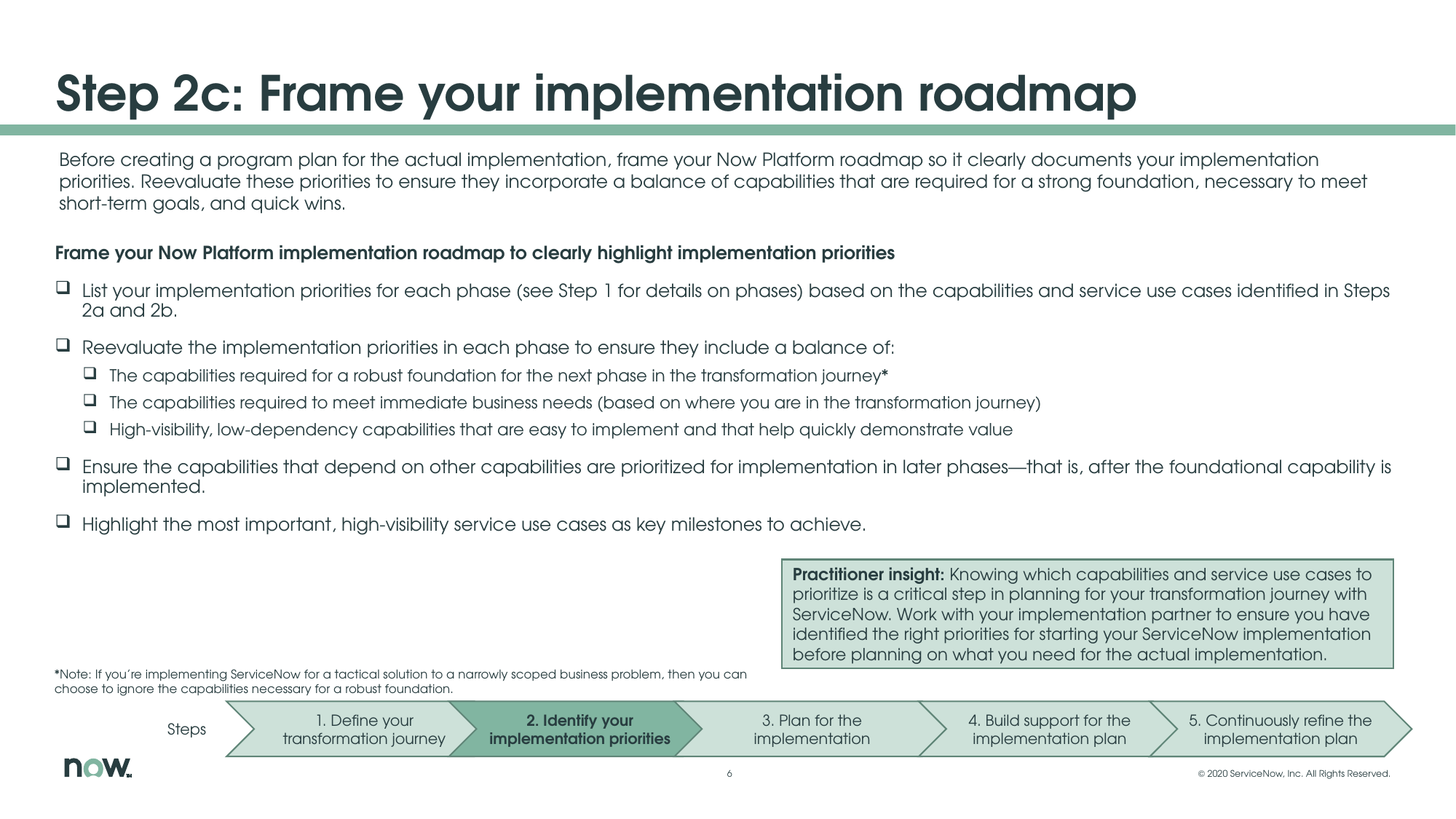

# Step 2c: Frame your implementation roadmap

Before creating a program plan for the actual implementation, frame your Now Platform roadmap so it clearly documents your implementation priorities. Reevaluate these priorities to ensure they incorporate a balance of capabilities that are required for a strong foundation, necessary to meet short-term goals, and quick wins.
Frame your Now Platform implementation roadmap to clearly highlight implementation priorities
List your implementation priorities for each phase (see Step 1 for details on phases) based on the capabilities and service use cases identified in Steps 2a and 2b.
Reevaluate the implementation priorities in each phase to ensure they include a balance of:
The capabilities required for a robust foundation for the next phase in the transformation journey*
The capabilities required to meet immediate business needs (based on where you are in the transformation journey)
High-visibility, low-dependency capabilities that are easy to implement and that help quickly demonstrate value
Ensure the capabilities that depend on other capabilities are prioritized for implementation in later phases—that is, after the foundational capability is implemented.
Highlight the most important, high-visibility service use cases as key milestones to achieve.
Practitioner insight: Knowing which capabilities and service use cases to prioritize is a critical step in planning for your transformation journey with ServiceNow. Work with your implementation partner to ensure you have identified the right priorities for starting your ServiceNow implementation before planning on what you need for the actual implementation.
*Note: If you’re implementing ServiceNow for a tactical solution to a narrowly scoped business problem, then you can choose to ignore the capabilities necessary for a robust foundation.
5. Continuously refine the implementation plan
Steps
1. Define your transformation journey
2. Identify your implementation priorities
3. Plan for the implementation
4. Build support for the implementation plan